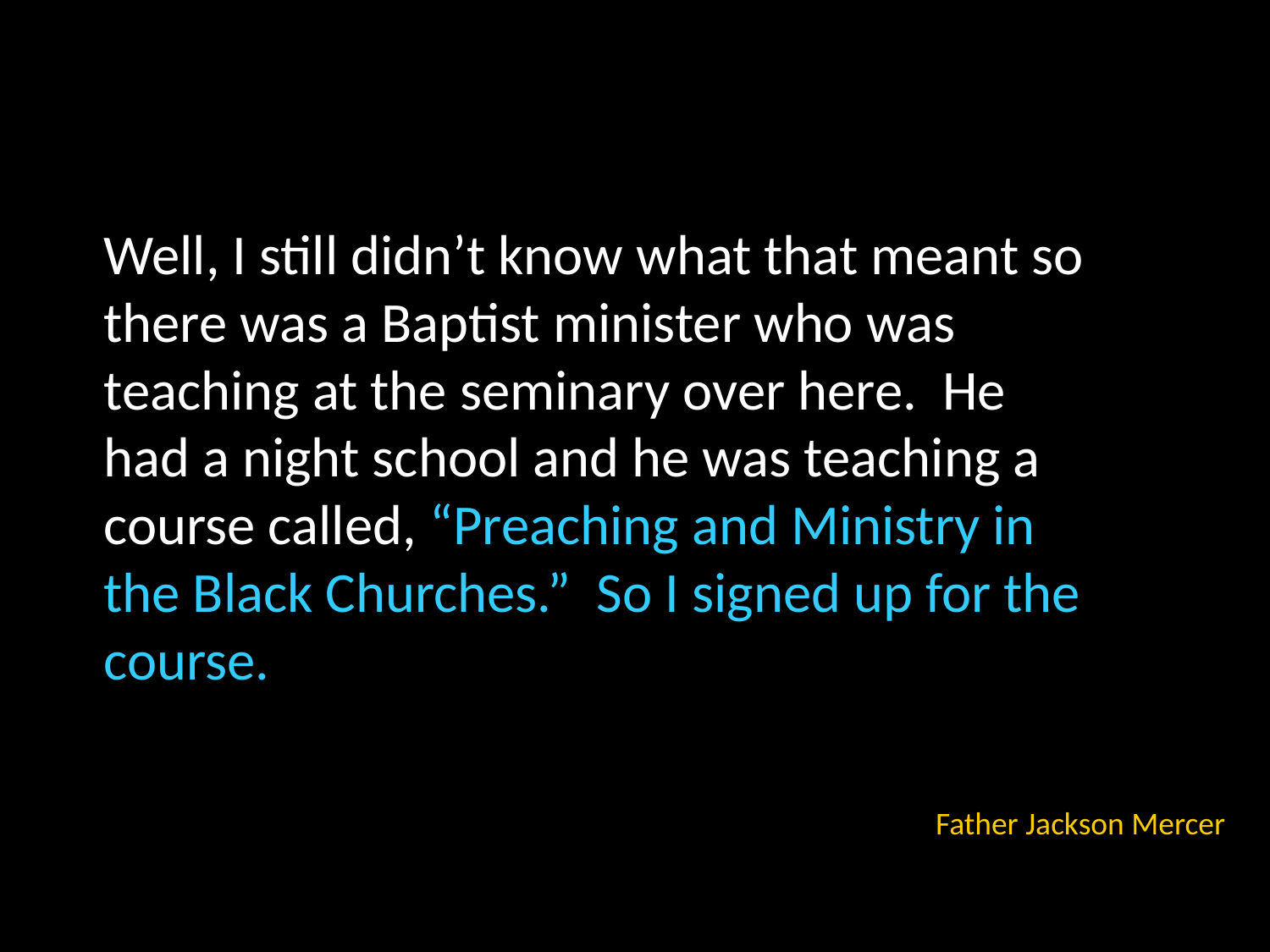

Well, I still didn’t know what that meant so there was a Baptist minister who was teaching at the seminary over here.  He had a night school and he was teaching a course called, “Preaching and Ministry in the Black Churches.”  So I signed up for the course.
# Father Jackson Mercer